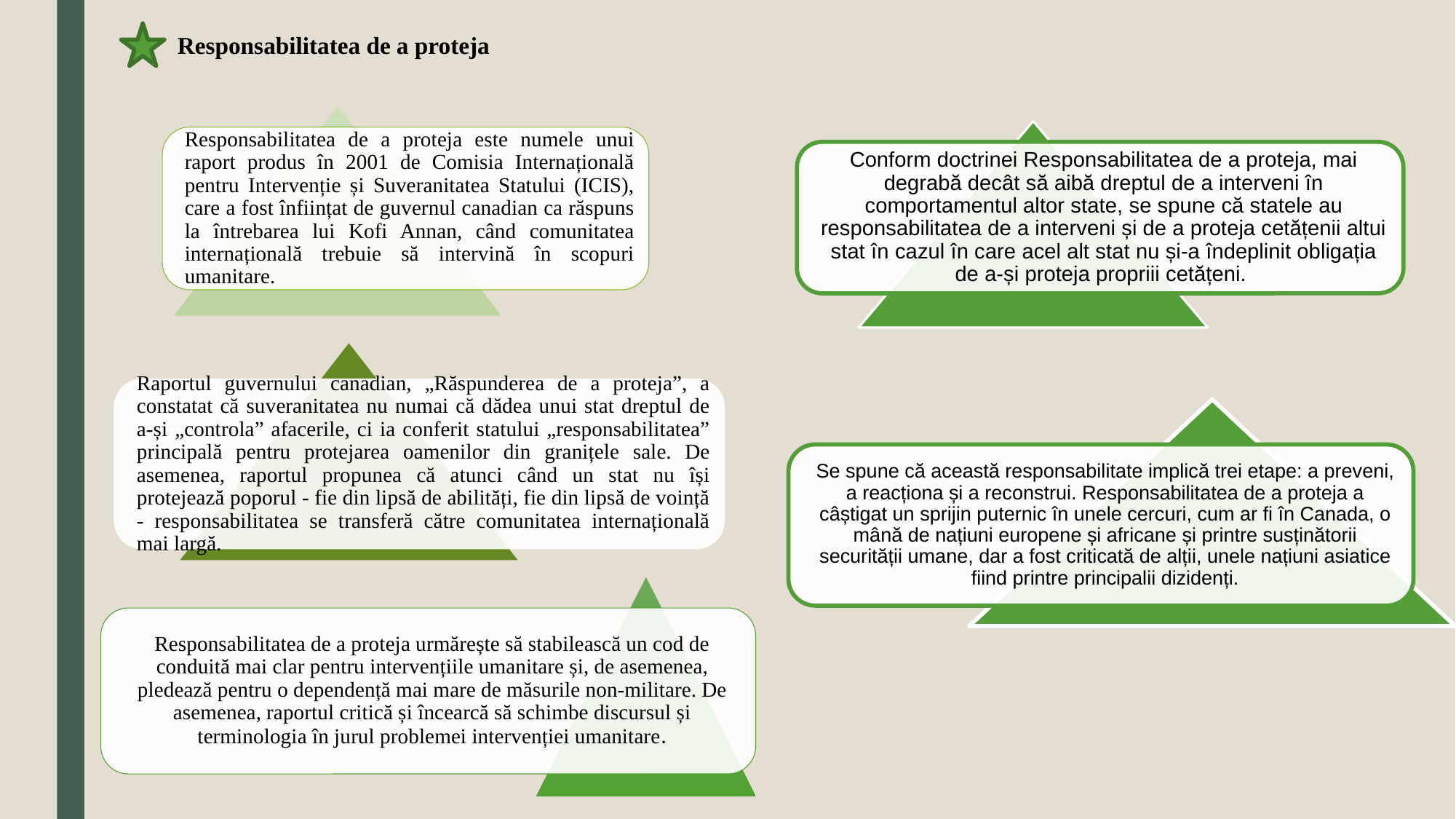

Responsabilitatea de a proteja
Responsabilitatea de a proteja este numele unui raport produs în 2001 de Comisia Internațională pentru Intervenție și Suveranitatea Statului (ICIS), care a fost înființat de guvernul canadian ca răspuns la întrebarea lui Kofi Annan, când comunitatea internațională trebuie să intervină în scopuri umanitare.
Conform doctrinei Responsabilitatea de a proteja, mai degrabă decât să aibă dreptul de a interveni în comportamentul altor state, se spune că statele au responsabilitatea de a interveni și de a proteja cetățenii altui stat în cazul în care acel alt stat nu și-a îndeplinit obligația de a-și proteja propriii cetățeni.
Raportul guvernului canadian, „Răspunderea de a proteja”, a constatat că suveranitatea nu numai că dădea unui stat dreptul de a-și „controla” afacerile, ci ia conferit statului „responsabilitatea” principală pentru protejarea oamenilor din granițele sale. De asemenea, raportul propunea că atunci când un stat nu își protejează poporul - fie din lipsă de abilități, fie din lipsă de voință - responsabilitatea se transferă către comunitatea internațională mai largă.
Se spune că această responsabilitate implică trei etape: a preveni, a reacționa și a reconstrui. Responsabilitatea de a proteja a câștigat un sprijin puternic în unele cercuri, cum ar fi în Canada, o mână de națiuni europene și africane și printre susținătorii securității umane, dar a fost criticată de alții, unele națiuni asiatice fiind printre principalii dizidenți.
Responsabilitatea de a proteja urmărește să stabilească un cod de conduită mai clar pentru intervențiile umanitare și, de asemenea, pledează pentru o dependență mai mare de măsurile non-militare. De asemenea, raportul critică și încearcă să schimbe discursul și terminologia în jurul problemei intervenției umanitare.